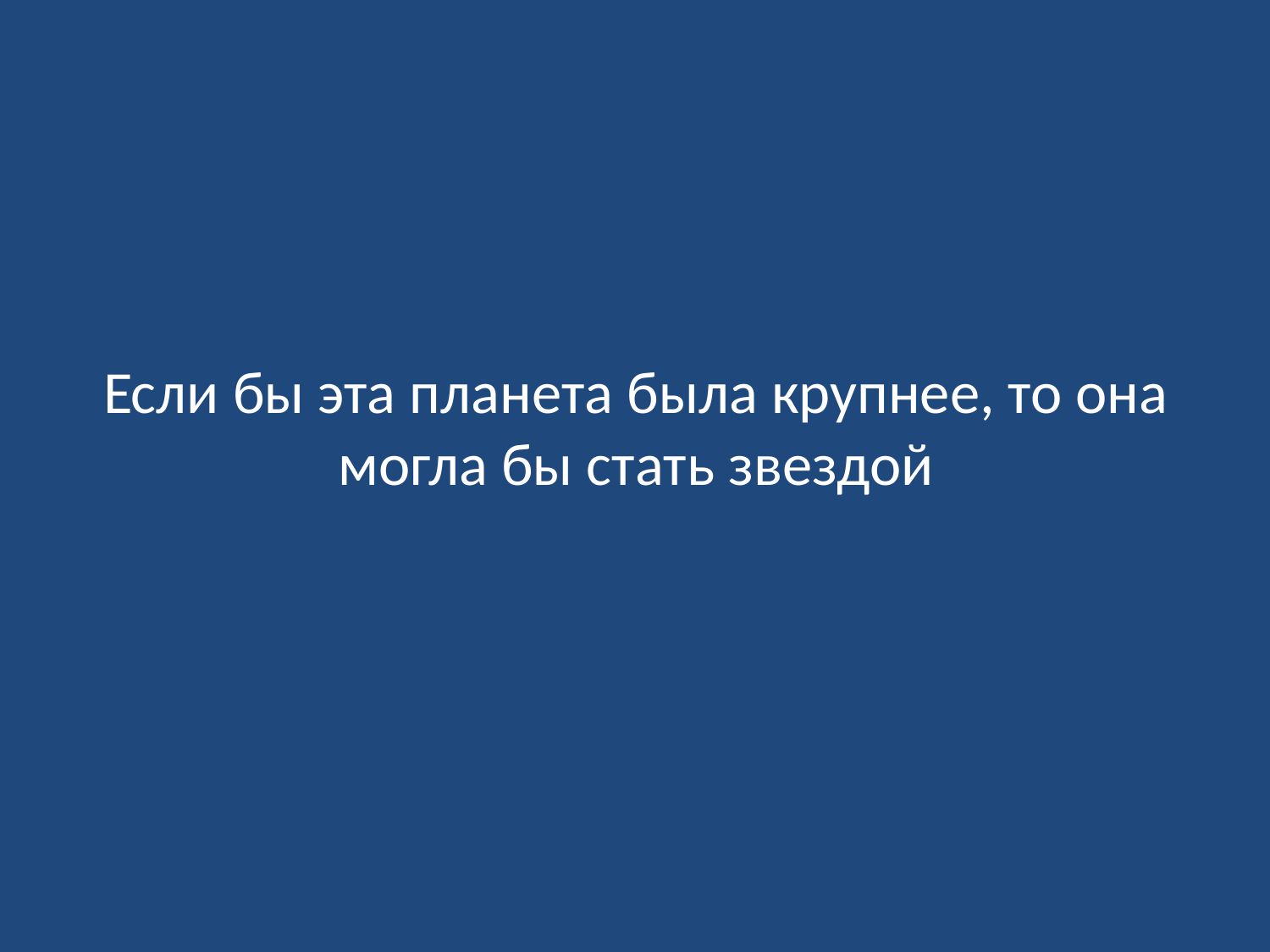

# Если бы эта планета была крупнее, то она могла бы стать звездой